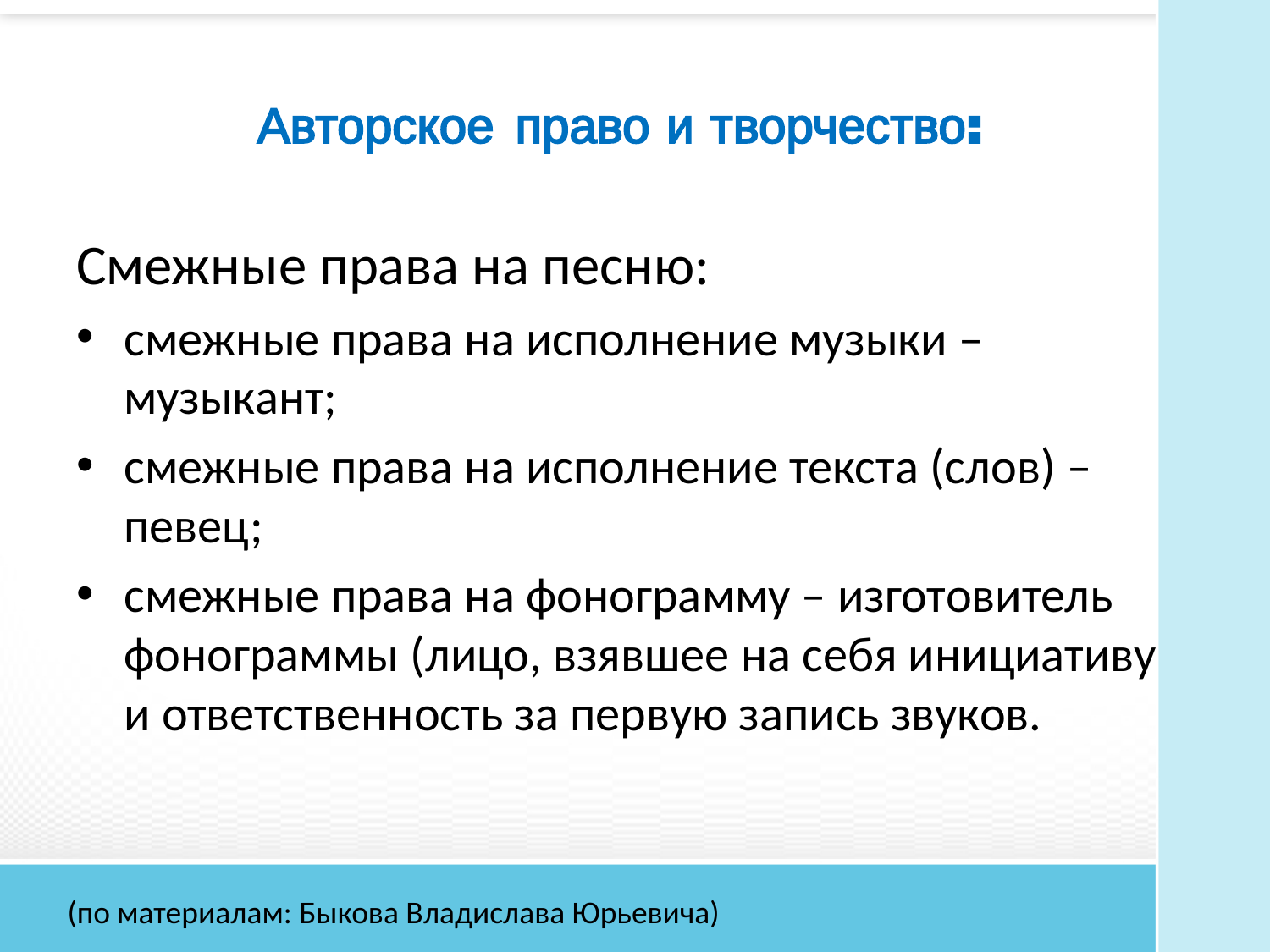

# Авторское право и творчество:
Смежные права на песню:
смежные права на исполнение музыки – музыкант;
смежные права на исполнение текста (слов) – певец;
смежные права на фонограмму – изготовитель фонограммы (лицо, взявшее на себя инициативу и ответственность за первую запись звуков.

(по материалам: Быкова Владислава Юрьевича)